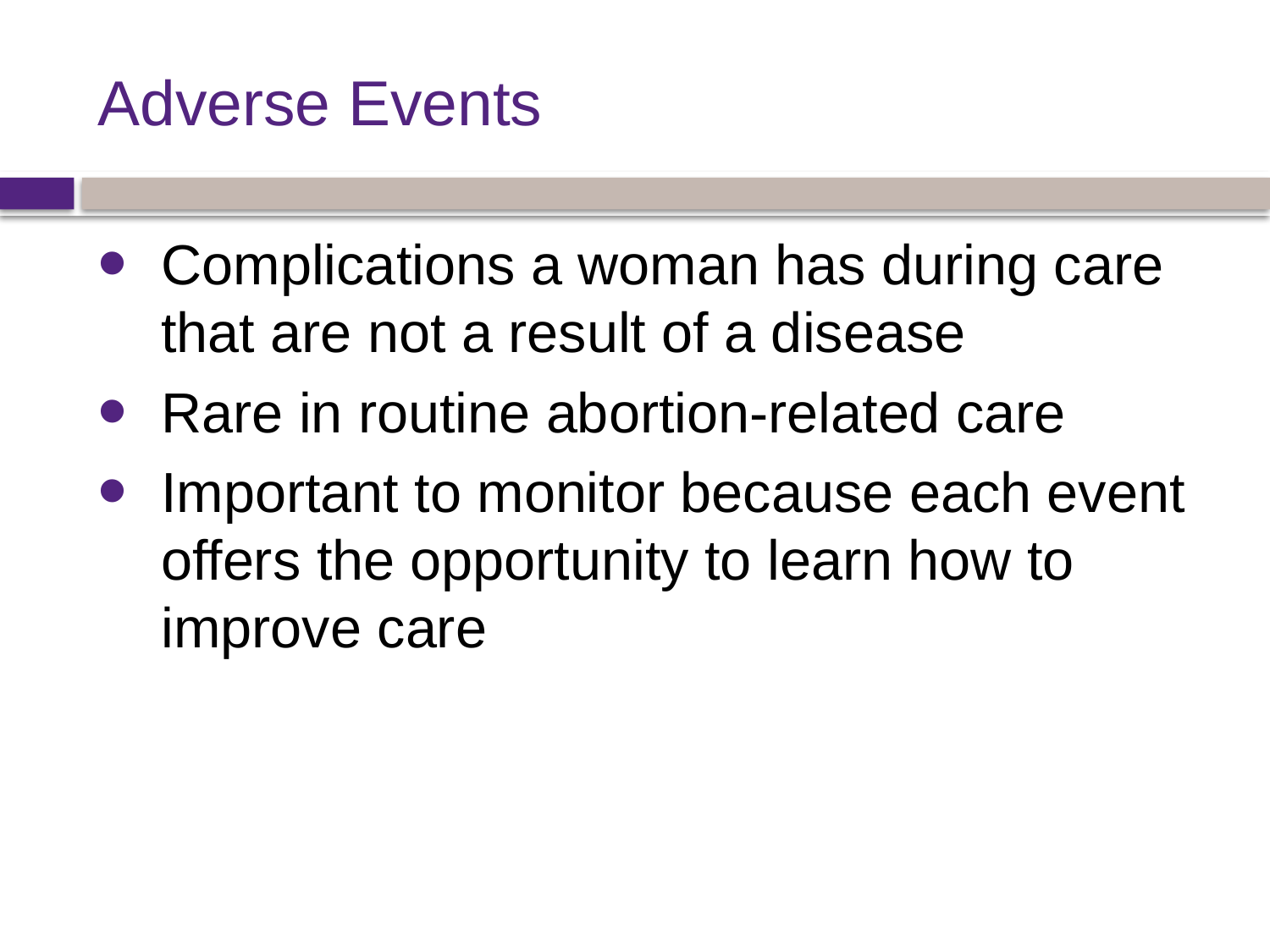

# Adverse Events
Complications a woman has during care that are not a result of a disease
Rare in routine abortion-related care
Important to monitor because each event offers the opportunity to learn how to improve care